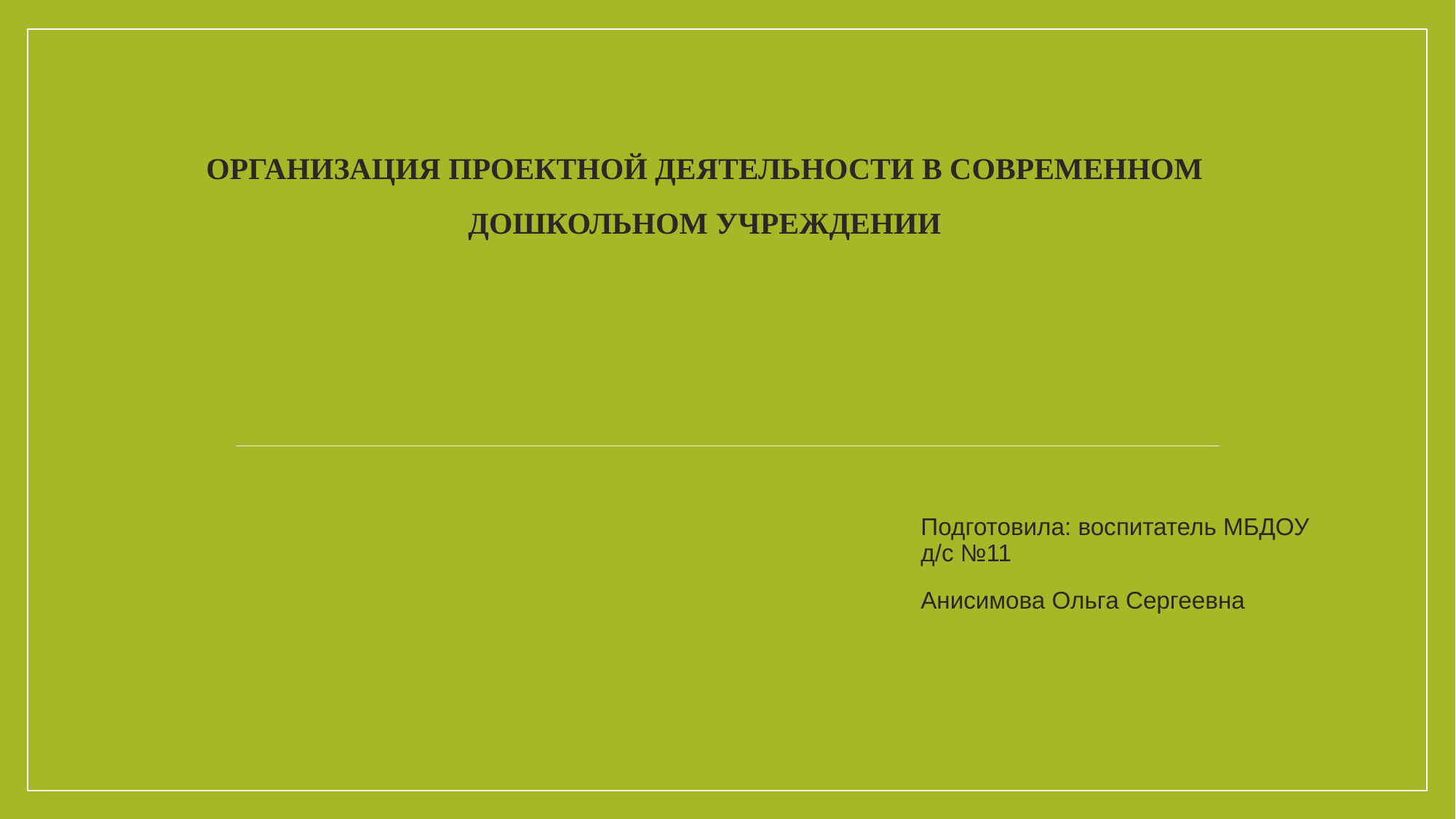

# Организация проектной деятельности в современном дошкольном учреждении
Подготовила: воспитатель МБДОУ д/с №11
Анисимова Ольга Сергеевна